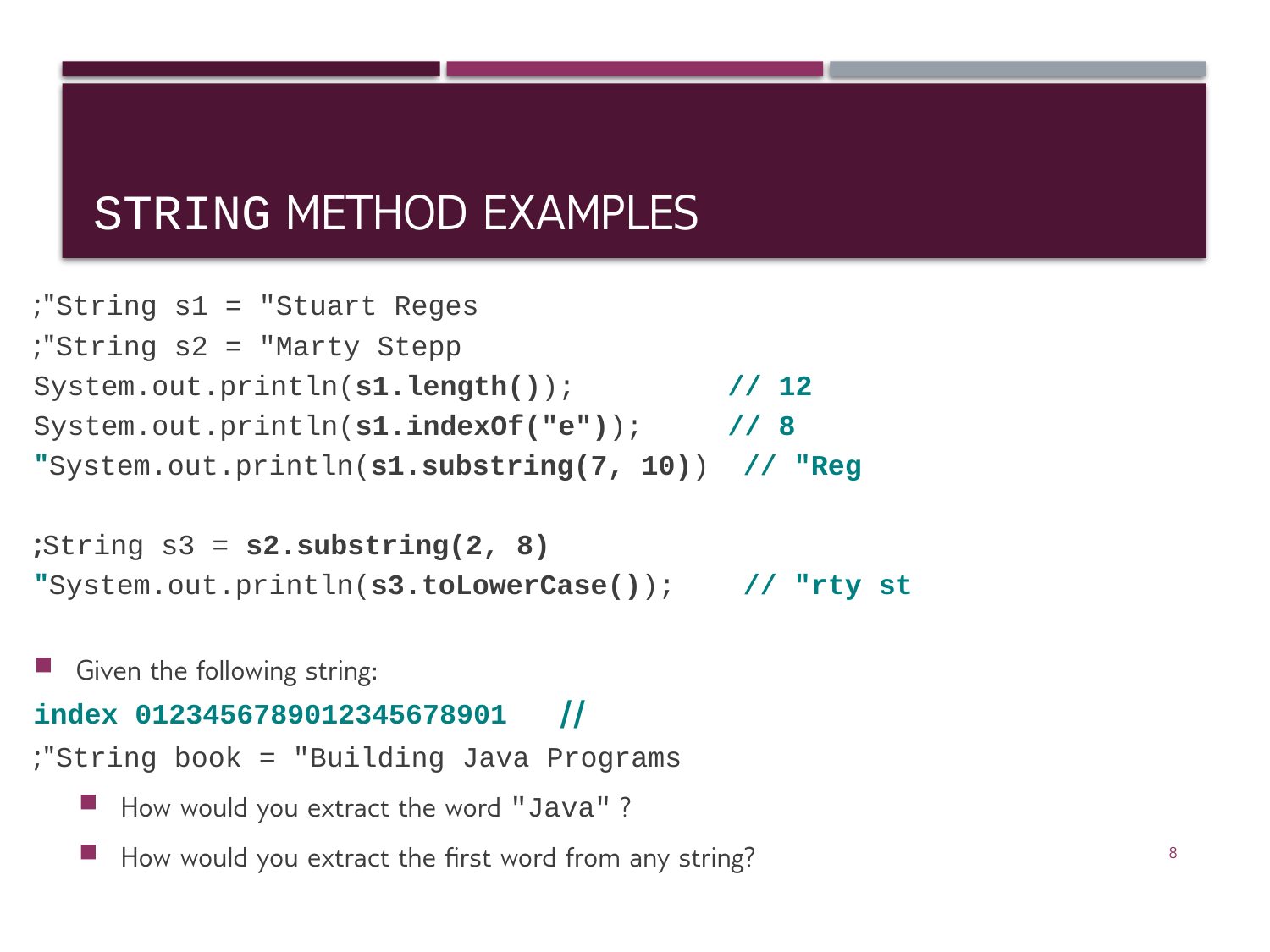

# String method examples
	String s1 = "Stuart Reges";
	String s2 = "Marty Stepp";
	System.out.println(s1.length());         // 12
	System.out.println(s1.indexOf("e"));     // 8
	System.out.println(s1.substring(7, 10))  // "Reg"

	String s3 = s2.substring(2, 8);
	System.out.println(s3.toLowerCase());    // "rty st"

Given the following string:
	//       index 0123456789012345678901
	String book = "Building Java Programs";
How would you extract the word "Java" ?
How would you extract the first word from any string?
8